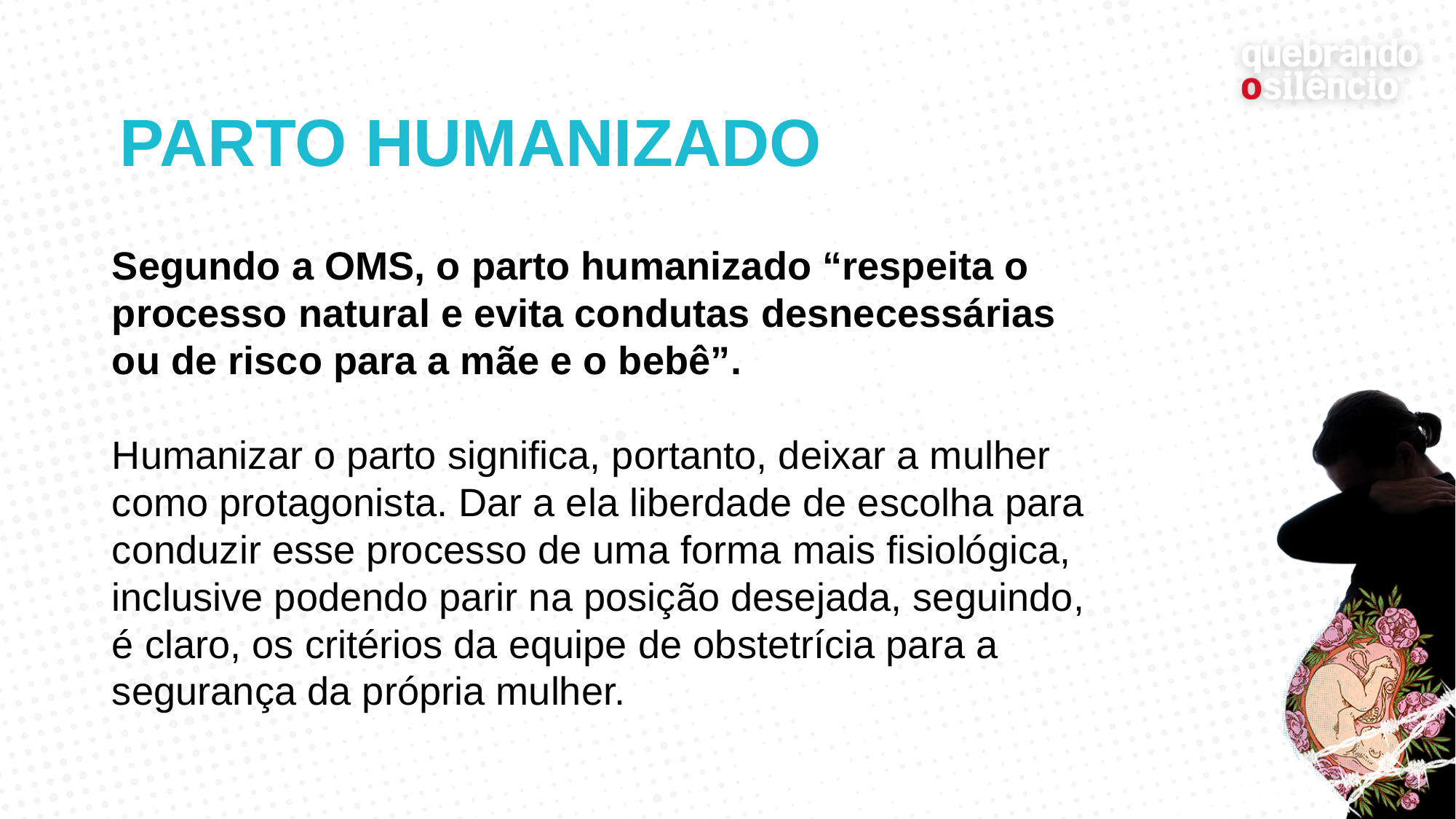

# PARTO HUMANIZADO
Segundo a OMS, o parto humanizado “respeita o processo natural e evita condutas desnecessárias ou de risco para a mãe e o bebê”.

Humanizar o parto significa, portanto, deixar a mulher como protagonista. Dar a ela liberdade de escolha para conduzir esse processo de uma forma mais fisiológica, inclusive podendo parir na posição desejada, seguindo, é claro, os critérios da equipe de obstetrícia para a segurança da própria mulher.